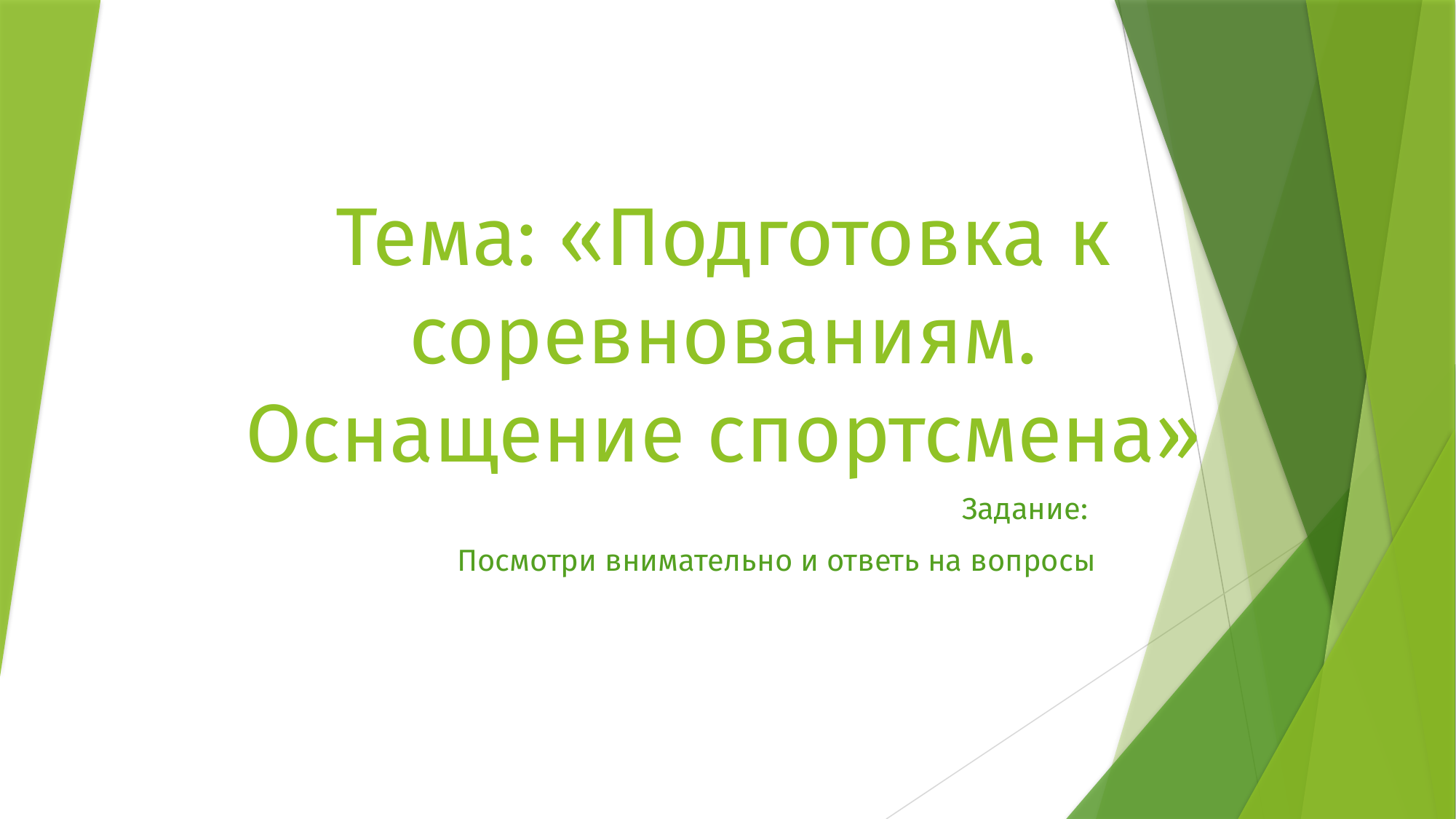

# Тема: «Подготовка к соревнованиям. Оснащение спортсмена»
Задание:
Посмотри внимательно и ответь на вопросы